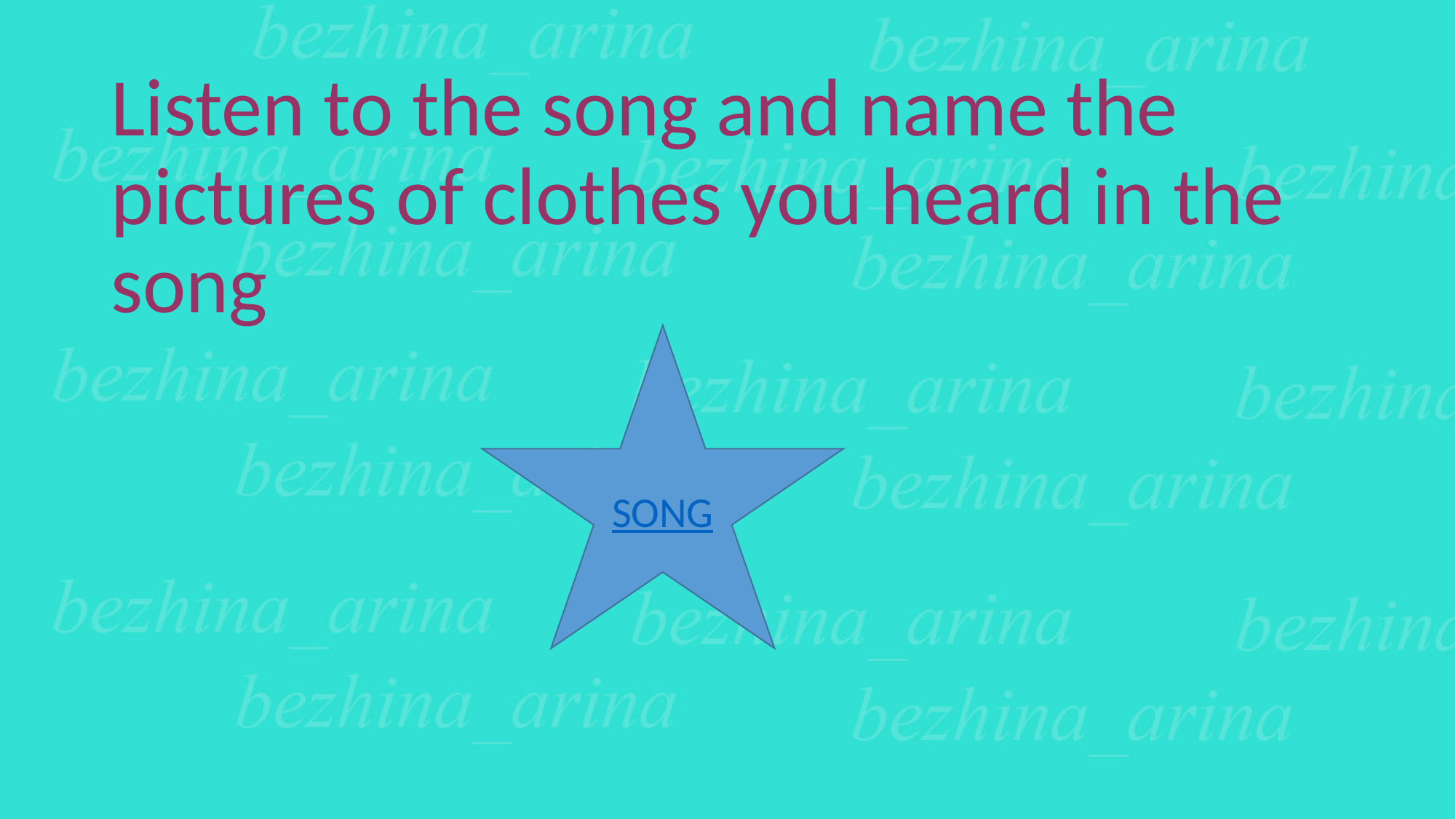

# Listen to the song and name the pictures of clothes you heard in the song
SONG